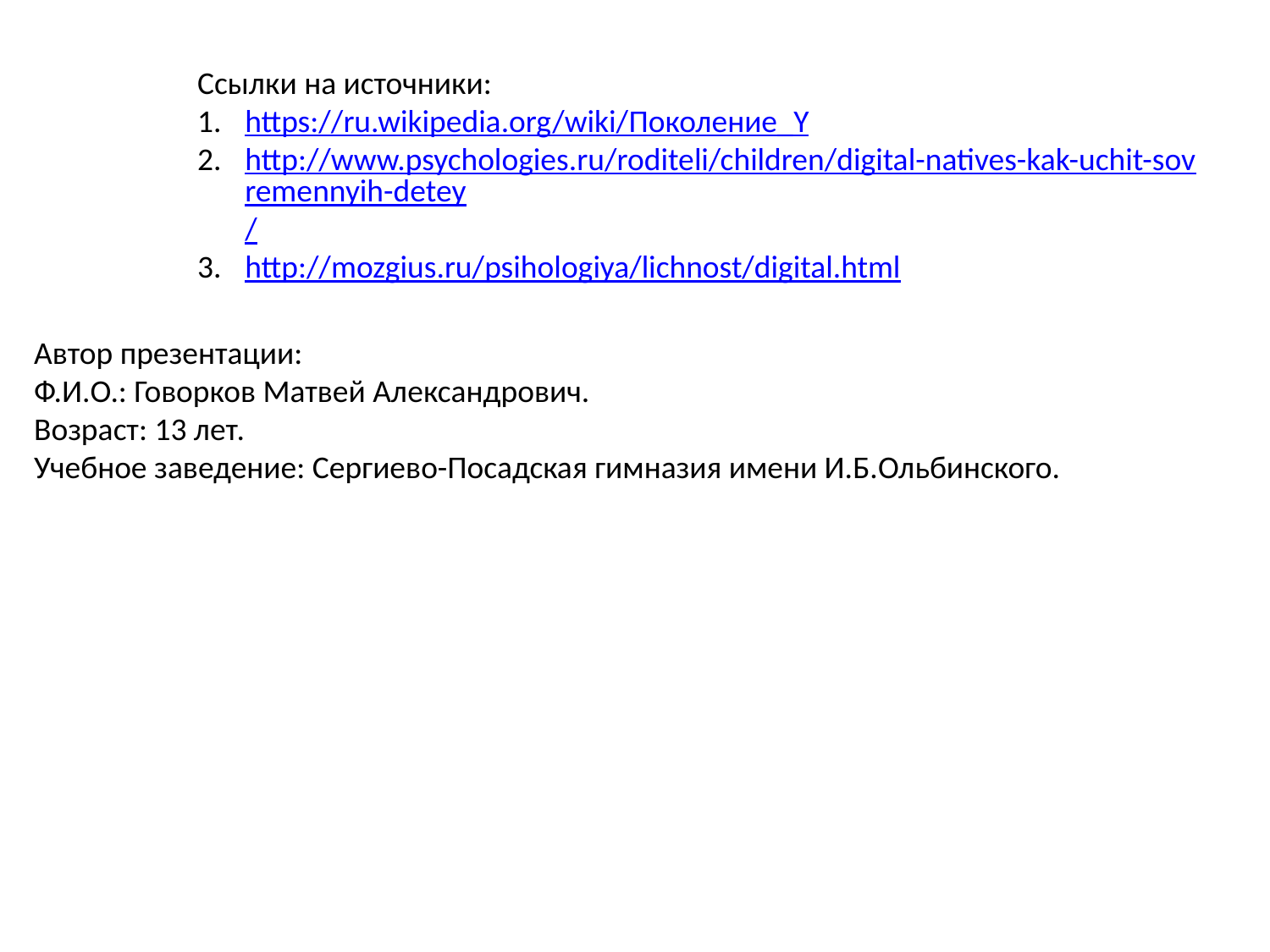

Ссылки на источники:
https://ru.wikipedia.org/wiki/Поколение_Y
http://www.psychologies.ru/roditeli/children/digital-natives-kak-uchit-sovremennyih-detey/
http://mozgius.ru/psihologiya/lichnost/digital.html

Автор презентации:
Ф.И.О.: Говорков Матвей Александрович.
Возраст: 13 лет.
Учебное заведение: Сергиево-Посадская гимназия имени И.Б.Ольбинского.